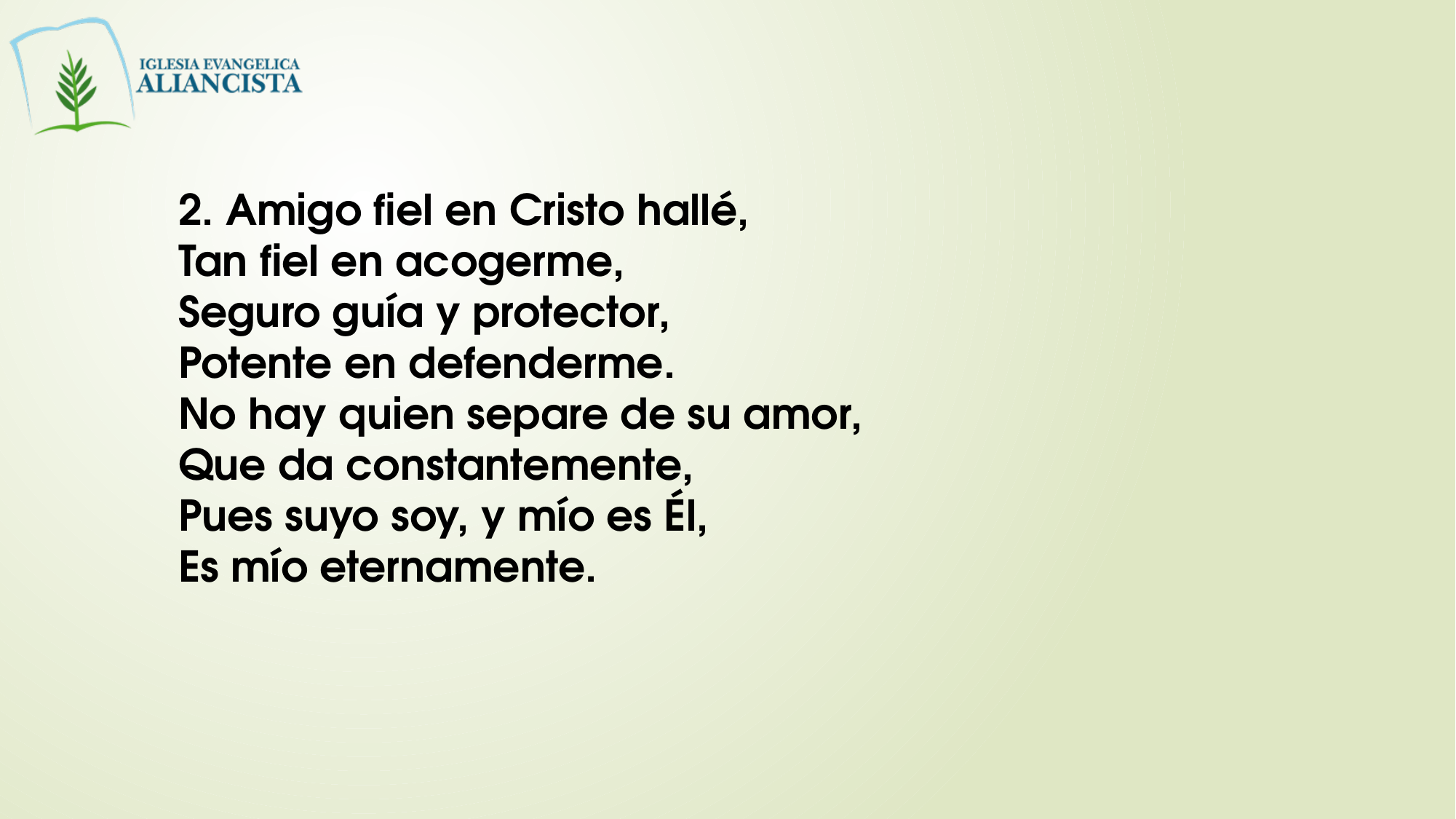

2. Amigo fiel en Cristo hallé,
Tan fiel en acogerme,
Seguro guía y protector,
Potente en defenderme.
No hay quien separe de su amor,
Que da constantemente,
Pues suyo soy, y mío es Él,
Es mío eternamente.